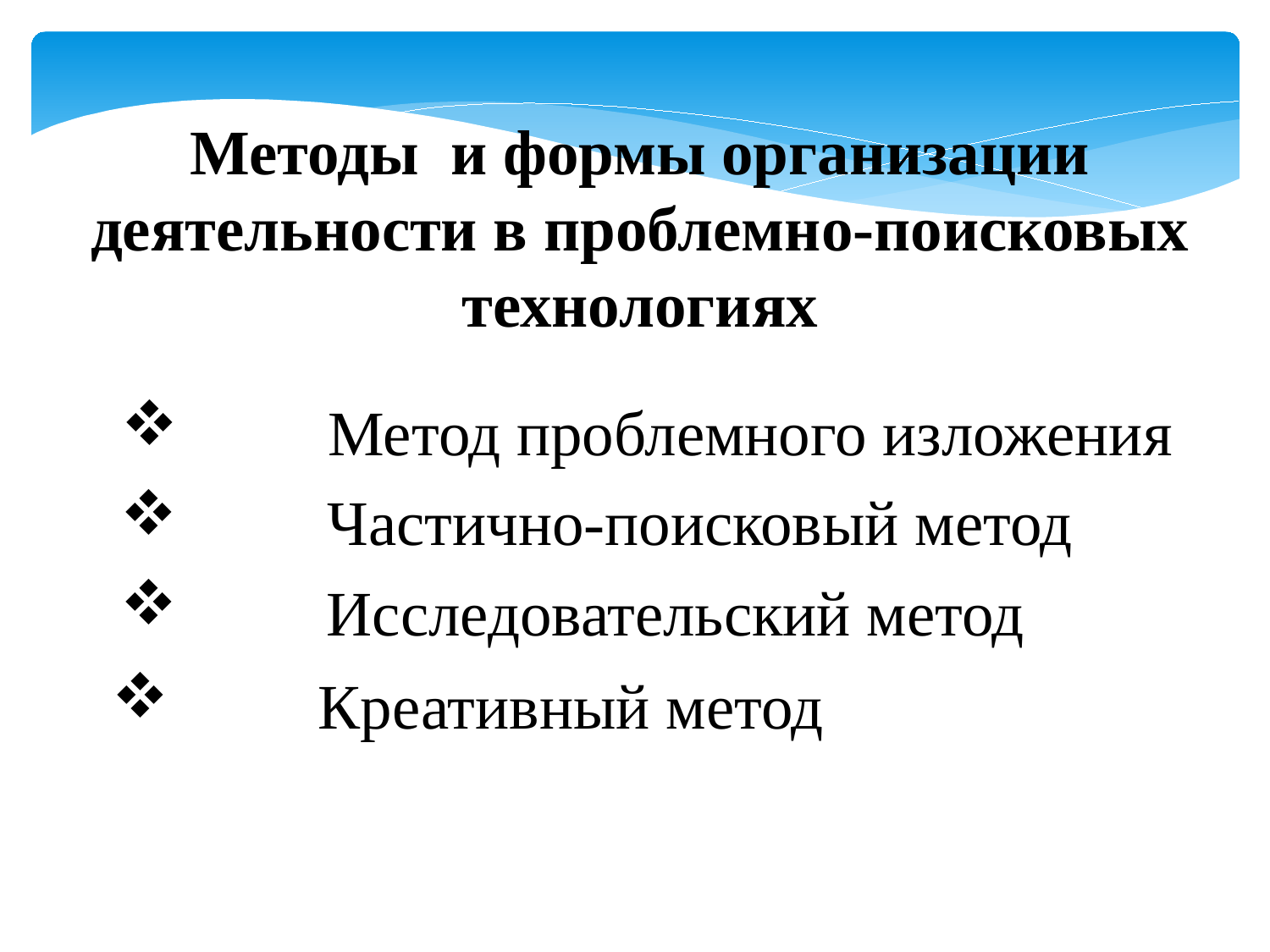

Методы  и формы организации деятельности в проблемно-поисковых технологиях
	Метод проблемного изложения
	Частично-поисковый метод
	Исследовательский метод
	Креативный метод